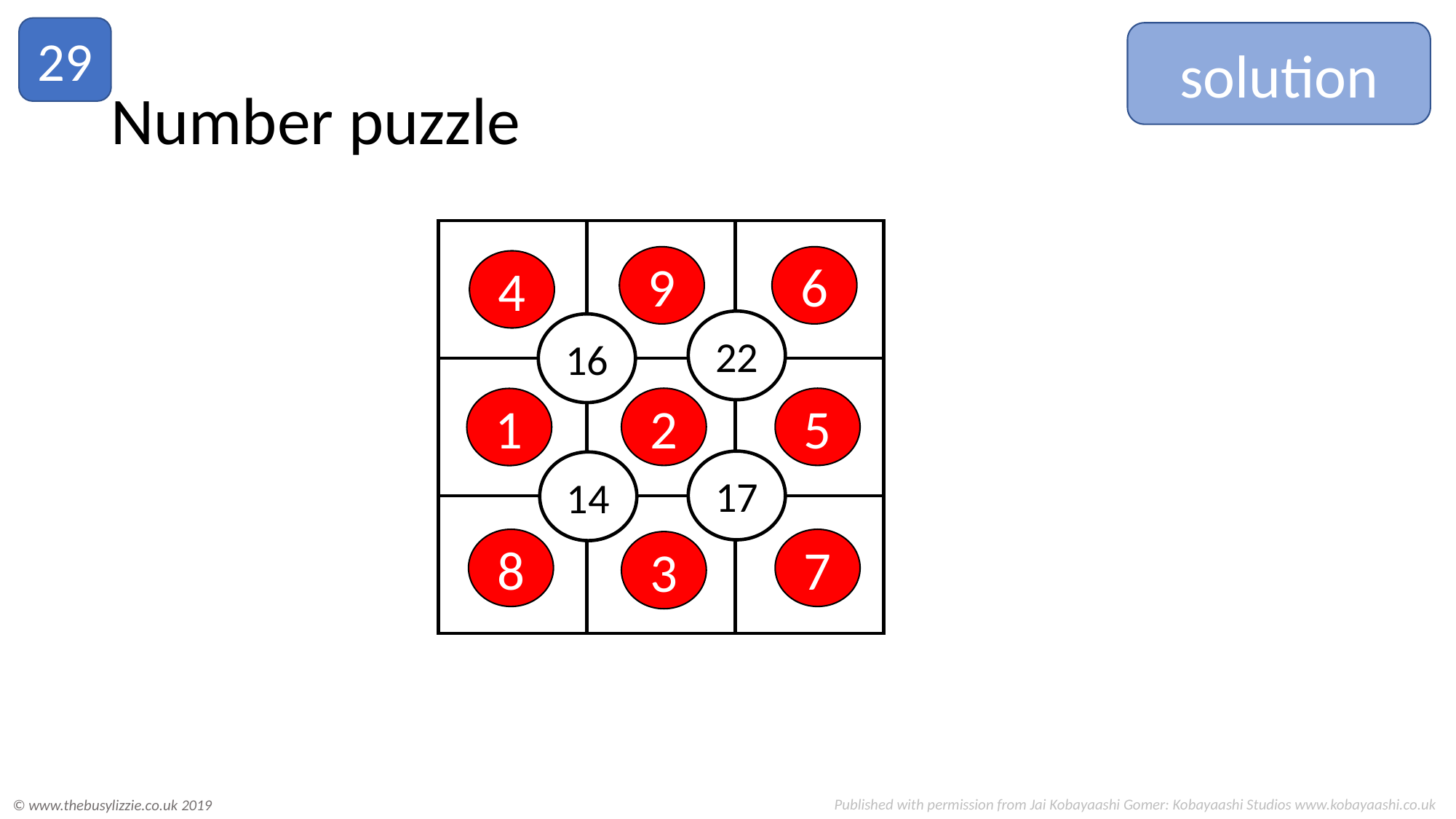

29
solution
# Number puzzle

22
16

17
14

9
6
4
2
5
1
8
7
3
Published with permission from Jai Kobayaashi Gomer: Kobayaashi Studios www.kobayaashi.co.uk
© www.thebusylizzie.co.uk 2019